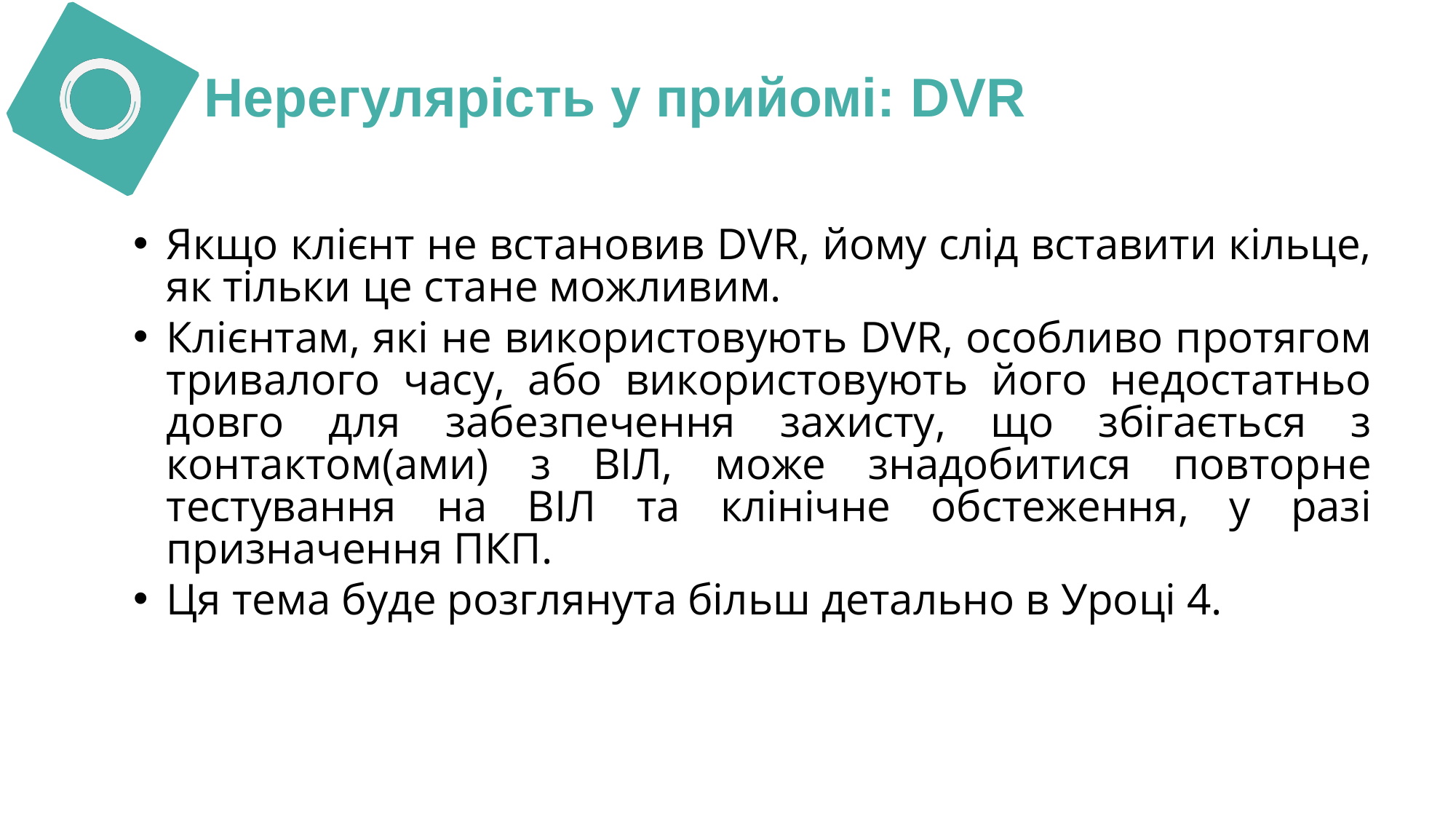

Нерегулярість у прийомі: DVR
Якщо клієнт не встановив DVR, йому слід вставити кільце, як тільки це стане можливим.
Клієнтам, які не використовують DVR, особливо протягом тривалого часу, або використовують його недостатньо довго для забезпечення захисту, що збігається з контактом(ами) з ВІЛ, може знадобитися повторне тестування на ВІЛ та клінічне обстеження, у разі призначення ПКП.
Ця тема буде розглянута більш детально в Уроці 4.